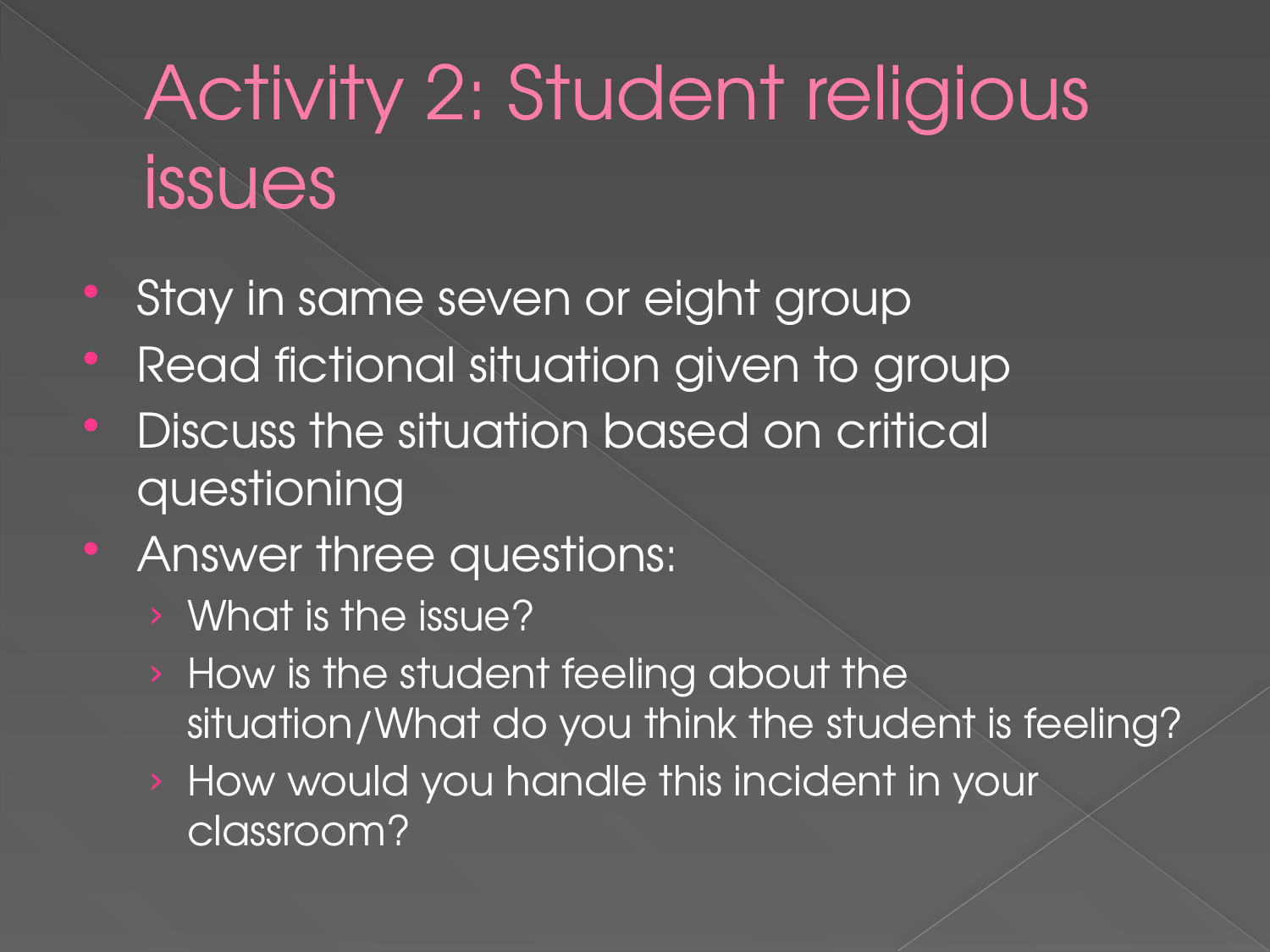

# Activity 2: Student religious issues
Stay in same seven or eight group
Read fictional situation given to group
Discuss the situation based on critical questioning
Answer three questions:
What is the issue?
How is the student feeling about the situation/What do you think the student is feeling?
How would you handle this incident in your classroom?